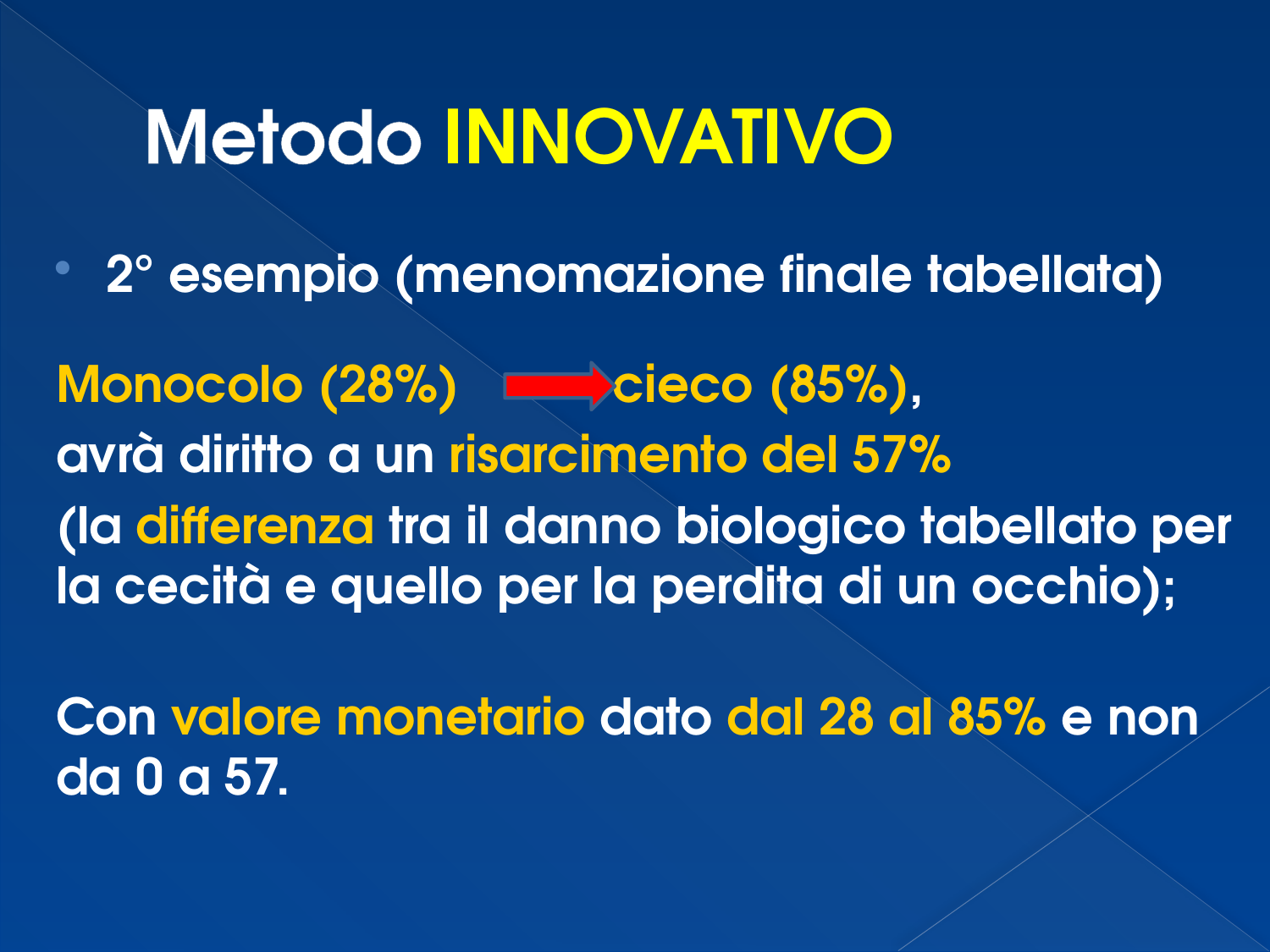

# Metodo INNOVATIVO
2° esempio (menomazione finale tabellata)

Monocolo (28%)           cieco (85%),
avrà diritto a un risarcimento del 57%
(la differenza tra il danno biologico tabellato per la cecità e quello per la perdita di un occhio);

Con valore monetario dato dal 28 al 85% e non da 0 a 57.